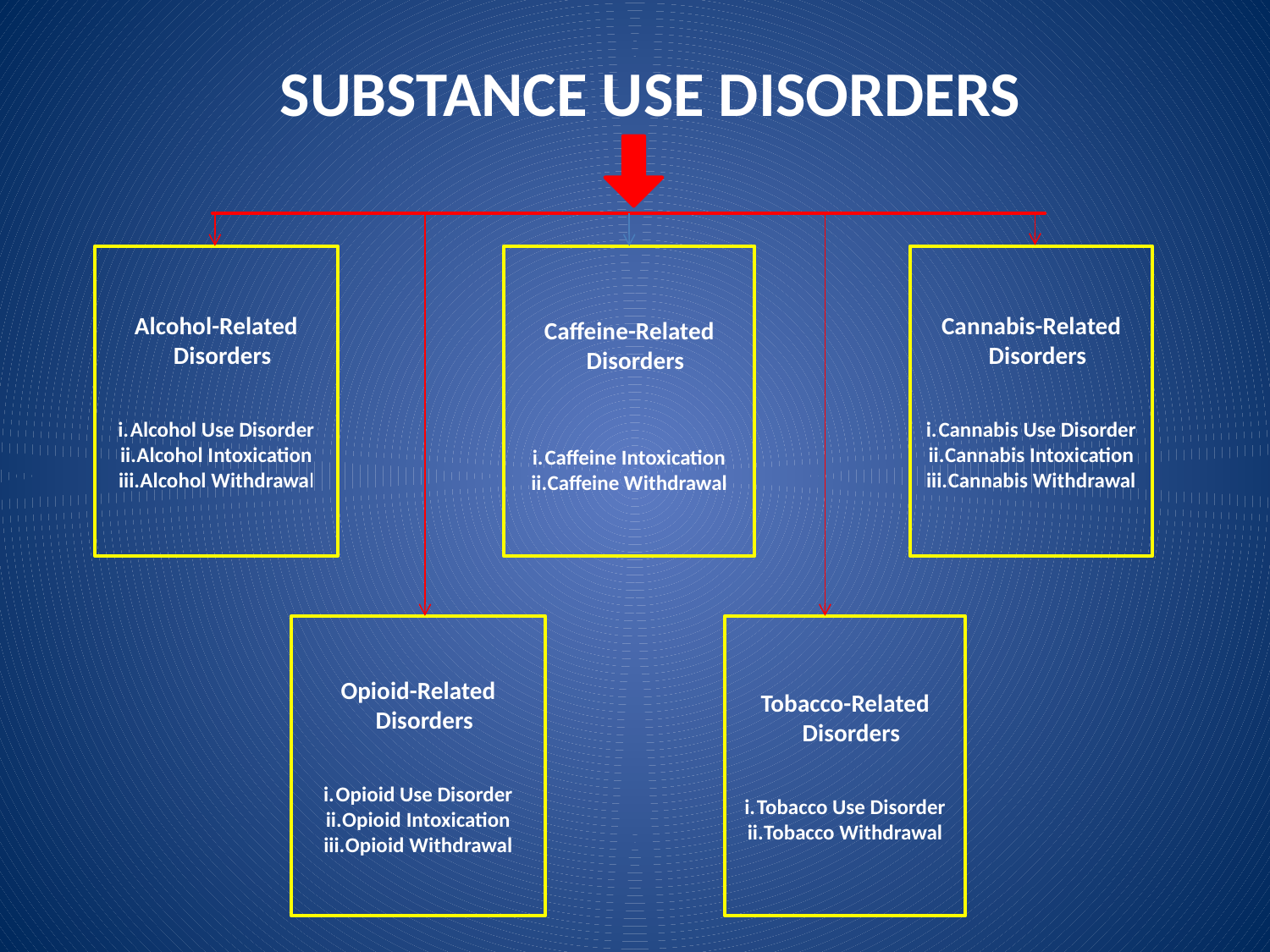

SUBSTANCE USE DISORDERS

Alcohol-Related Disorders

Alcohol Use Disorder
Alcohol Intoxication
Alcohol Withdrawal

Caffeine-Related Disorders

Caffeine Intoxication
Caffeine Withdrawal

Cannabis-Related Disorders

Cannabis Use Disorder
Cannabis Intoxication
Cannabis Withdrawal
Opioid-Related Disorders

Opioid Use Disorder
Opioid Intoxication
Opioid Withdrawal
Tobacco-Related Disorders

Tobacco Use Disorder
Tobacco Withdrawal